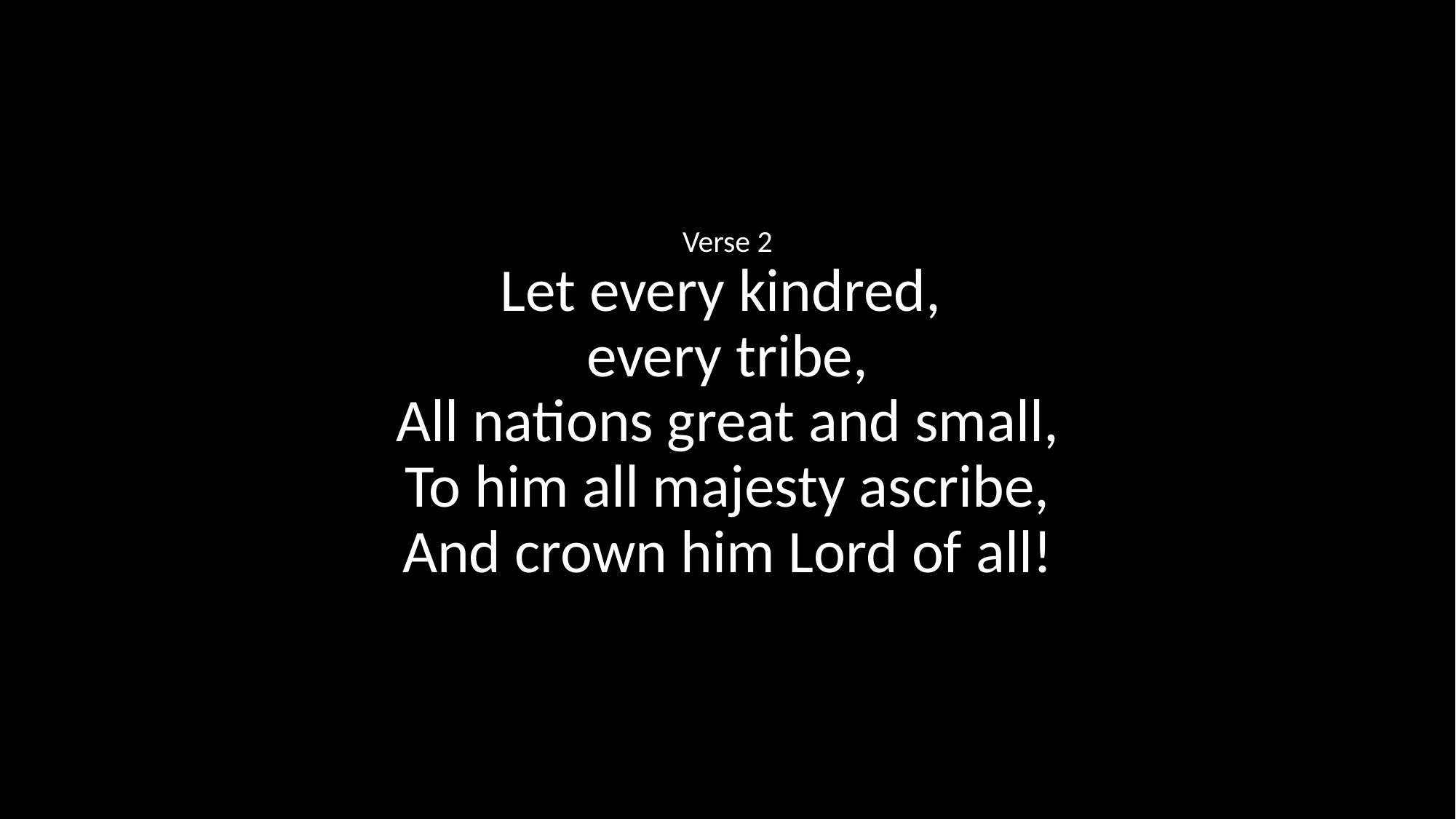

Verse 2
Let every kindred,
every tribe,
All nations great and small,
To him all majesty ascribe,
And crown him Lord of all!